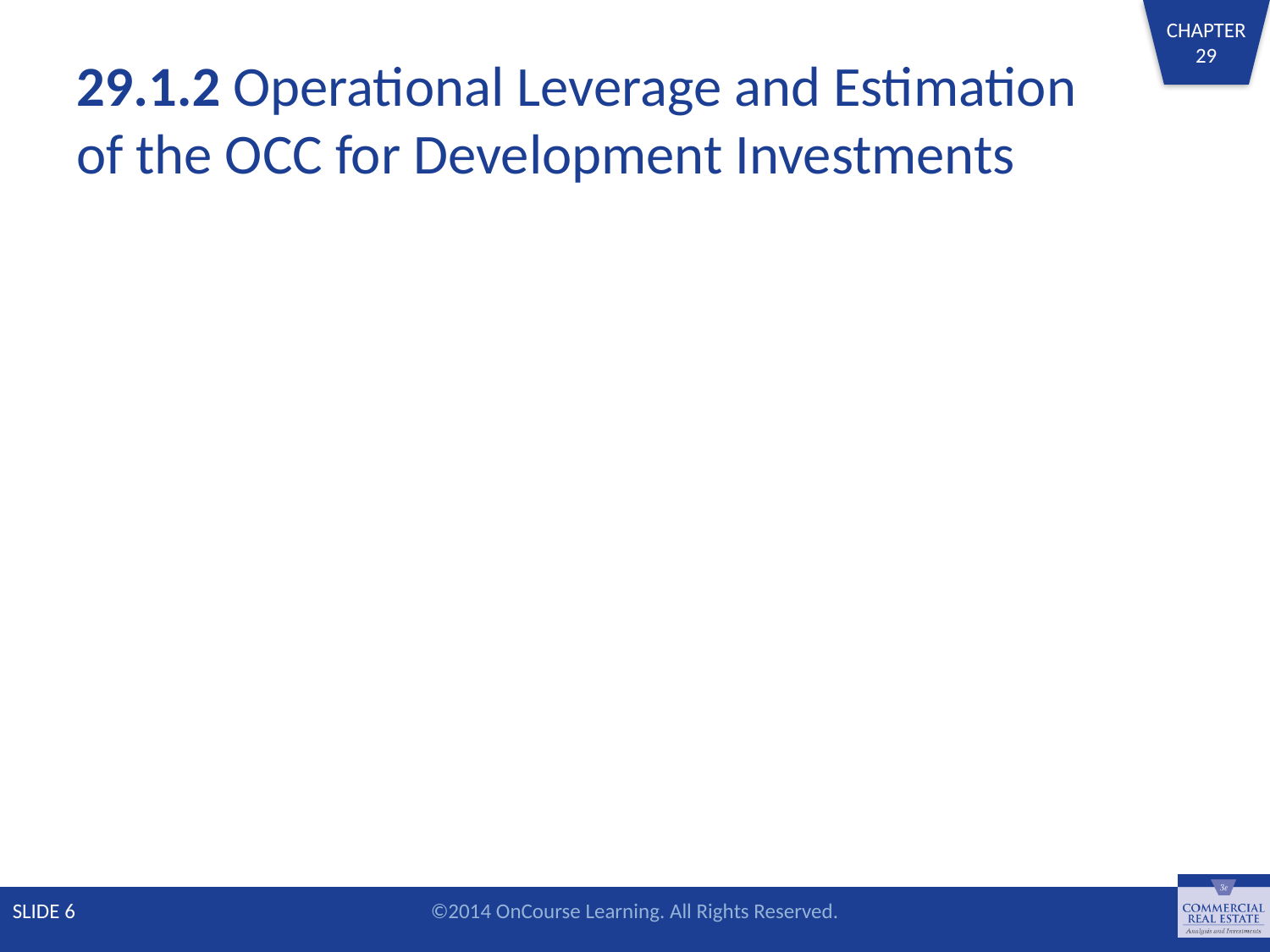

# 29.1.2 Operational Leverage and Estimation of the OCC for Development Investments

SLIDE 6